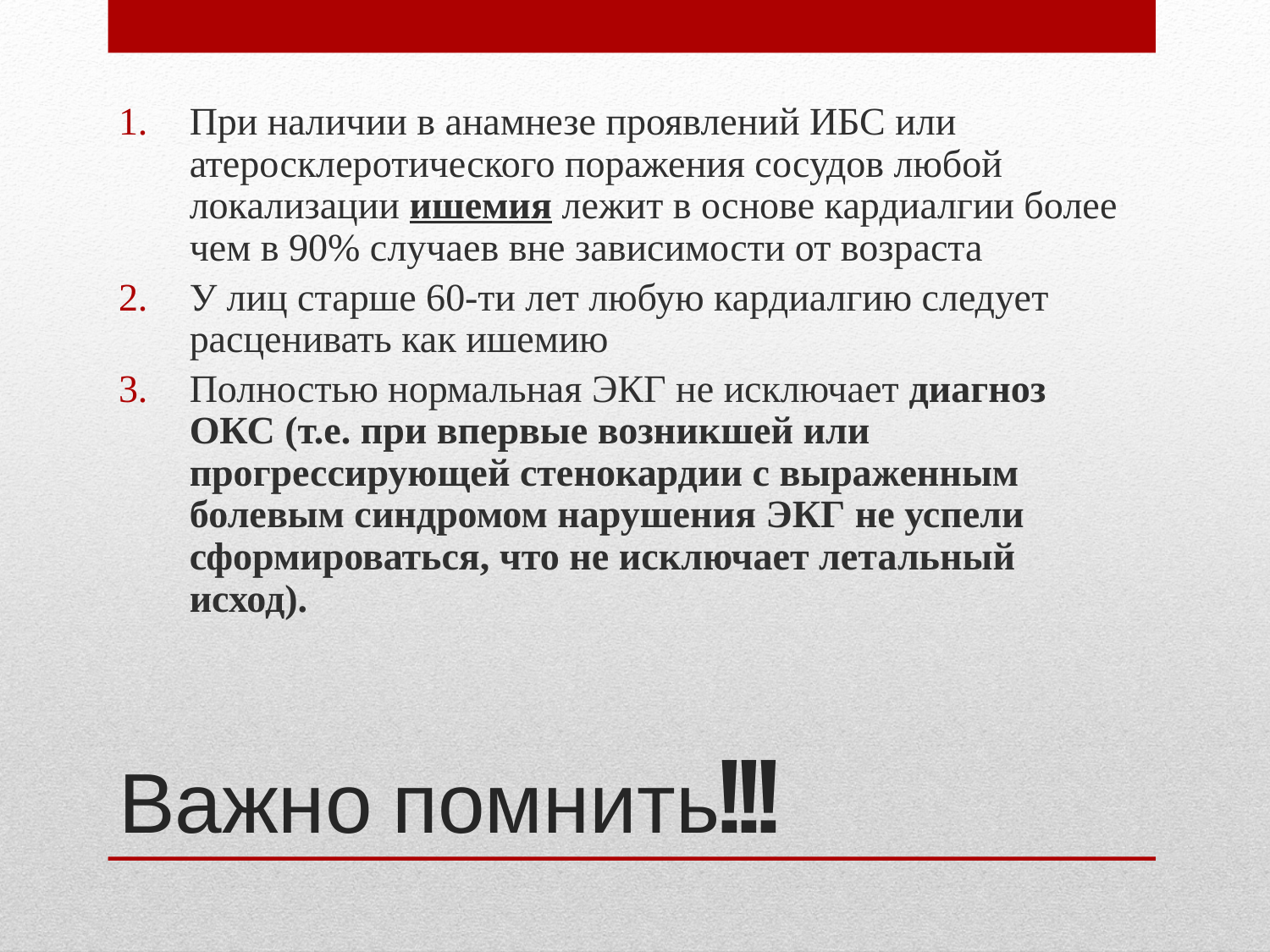

При наличии в анамнезе проявлений ИБС или атеросклеротического поражения сосудов любой локализации ишемия лежит в основе кардиалгии более чем в 90% случаев вне зависимости от возраста
У лиц старше 60-ти лет любую кардиалгию следует расценивать как ишемию
Полностью нормальная ЭКГ не исключает диагноз ОКС (т.е. при впервые возникшей или прогрессирующей стенокардии с выраженным болевым синдромом нарушения ЭКГ не успели сформироваться, что не исключает летальный исход).

# Важно помнить!!!